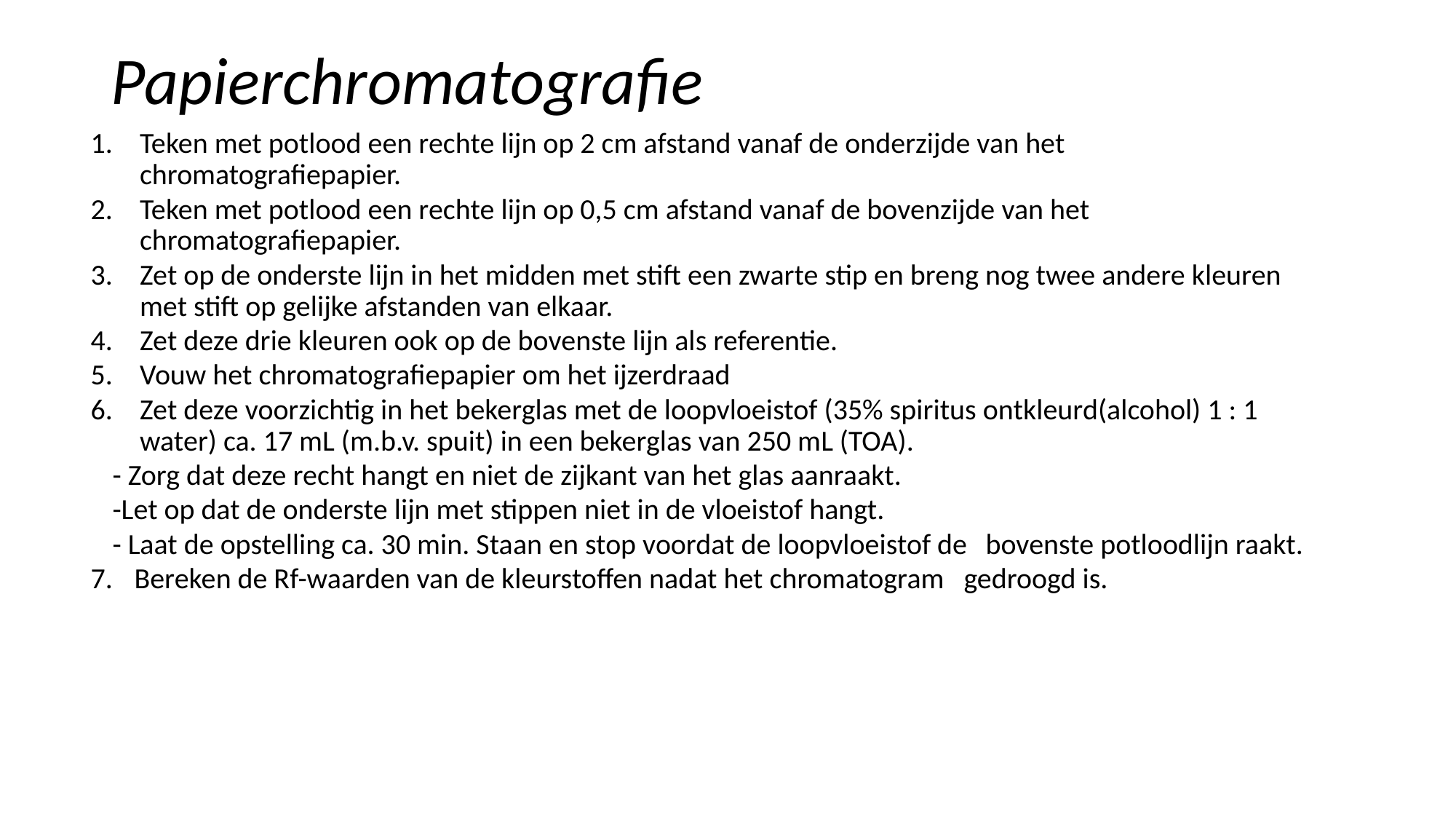

# Papierchromatografie
Teken met potlood een rechte lijn op 2 cm afstand vanaf de onderzijde van het chromatografiepapier.
Teken met potlood een rechte lijn op 0,5 cm afstand vanaf de bovenzijde van het chromatografiepapier.
Zet op de onderste lijn in het midden met stift een zwarte stip en breng nog twee andere kleuren met stift op gelijke afstanden van elkaar.
Zet deze drie kleuren ook op de bovenste lijn als referentie.
Vouw het chromatografiepapier om het ijzerdraad
Zet deze voorzichtig in het bekerglas met de loopvloeistof (35% spiritus ontkleurd(alcohol) 1 : 1 water) ca. 17 mL (m.b.v. spuit) in een bekerglas van 250 mL (TOA).
	- Zorg dat deze recht hangt en niet de zijkant van het glas aanraakt.
	-Let op dat de onderste lijn met stippen niet in de vloeistof hangt.
	- Laat de opstelling ca. 30 min. Staan en stop voordat de loopvloeistof de 	bovenste potloodlijn raakt.
7. 	Bereken de Rf-waarden van de kleurstoffen nadat het chromatogram 	gedroogd is.